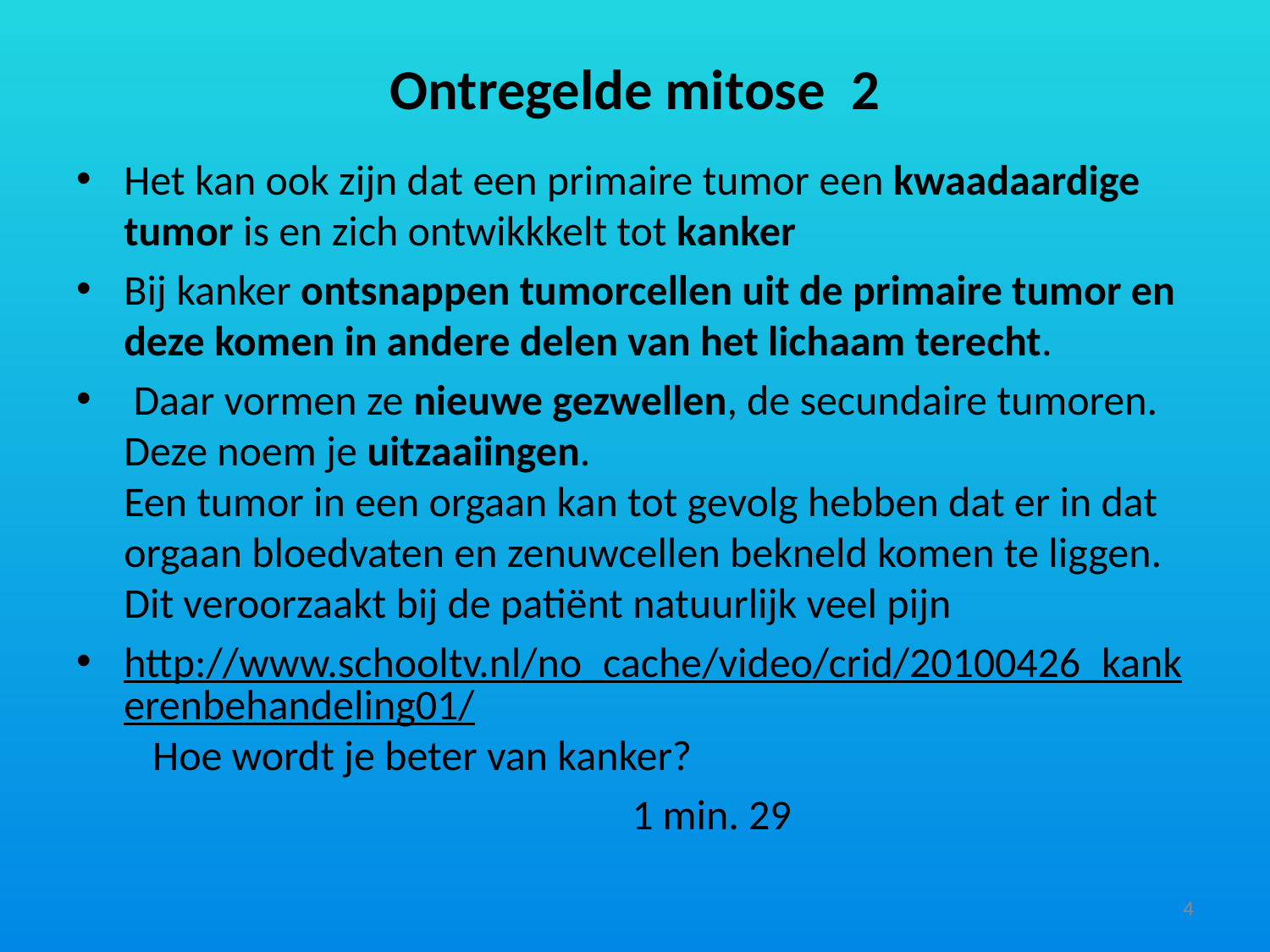

# Ontregelde mitose  2
Het kan ook zijn dat een primaire tumor een kwaadaardige tumor is en zich ontwikkkelt tot kanker
Bij kanker ontsnappen tumorcellen uit de primaire tumor en deze komen in andere delen van het lichaam terecht.
 Daar vormen ze nieuwe gezwellen, de secundaire tumoren. Deze noem je uitzaaiingen. 
Een tumor in een orgaan kan tot gevolg hebben dat er in dat orgaan bloedvaten en zenuwcellen bekneld komen te liggen. Dit veroorzaakt bij de patiënt natuurlijk veel pijn
http://www.schooltv.nl/no_cache/video/crid/20100426_kankerenbehandeling01/   Hoe wordt je beter van kanker?
					1 min. 29
4